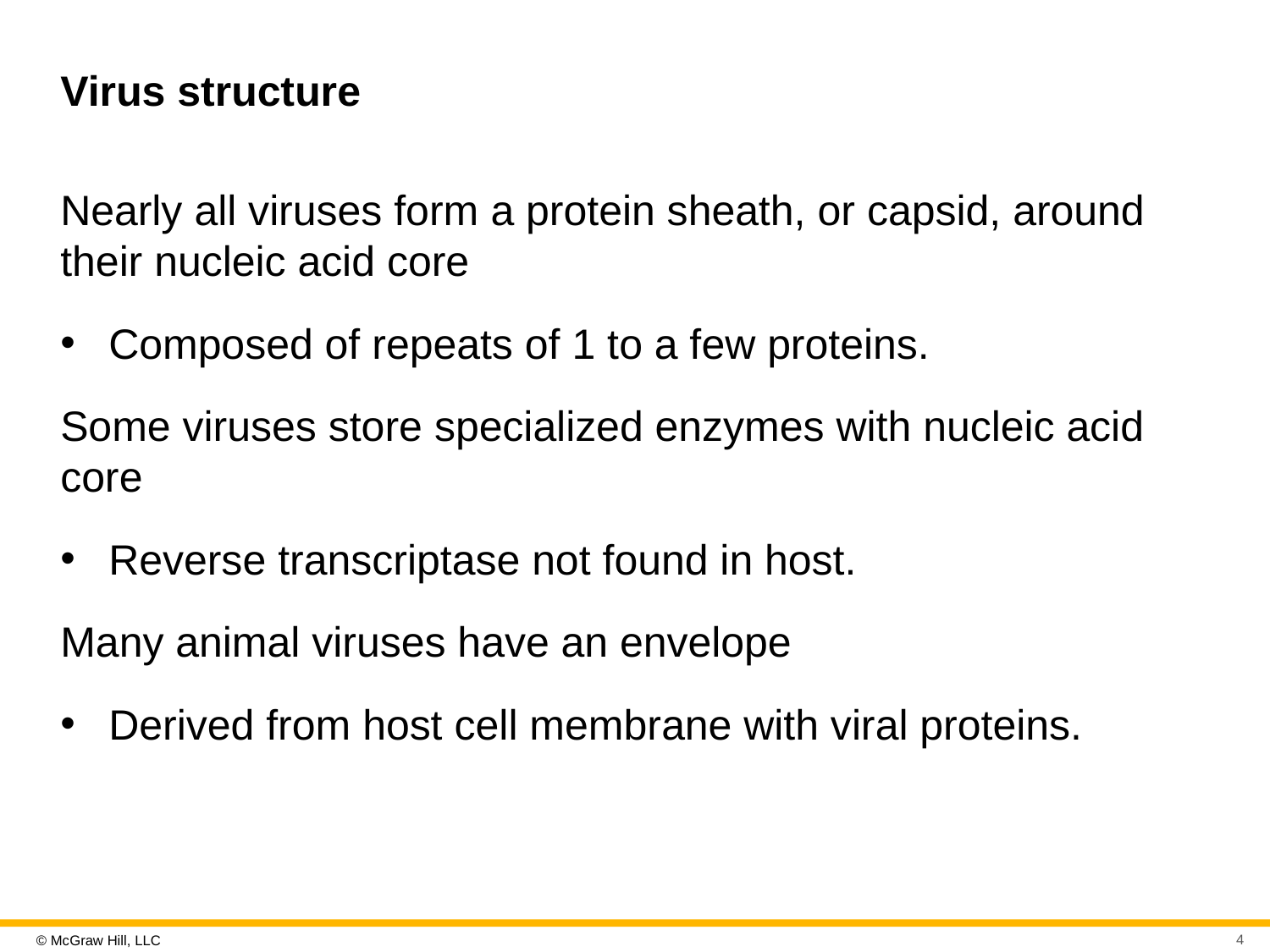

# Virus structure
Nearly all viruses form a protein sheath, or capsid, around their nucleic acid core
Composed of repeats of 1 to a few proteins.
Some viruses store specialized enzymes with nucleic acid core
Reverse transcriptase not found in host.
Many animal viruses have an envelope
Derived from host cell membrane with viral proteins.
4